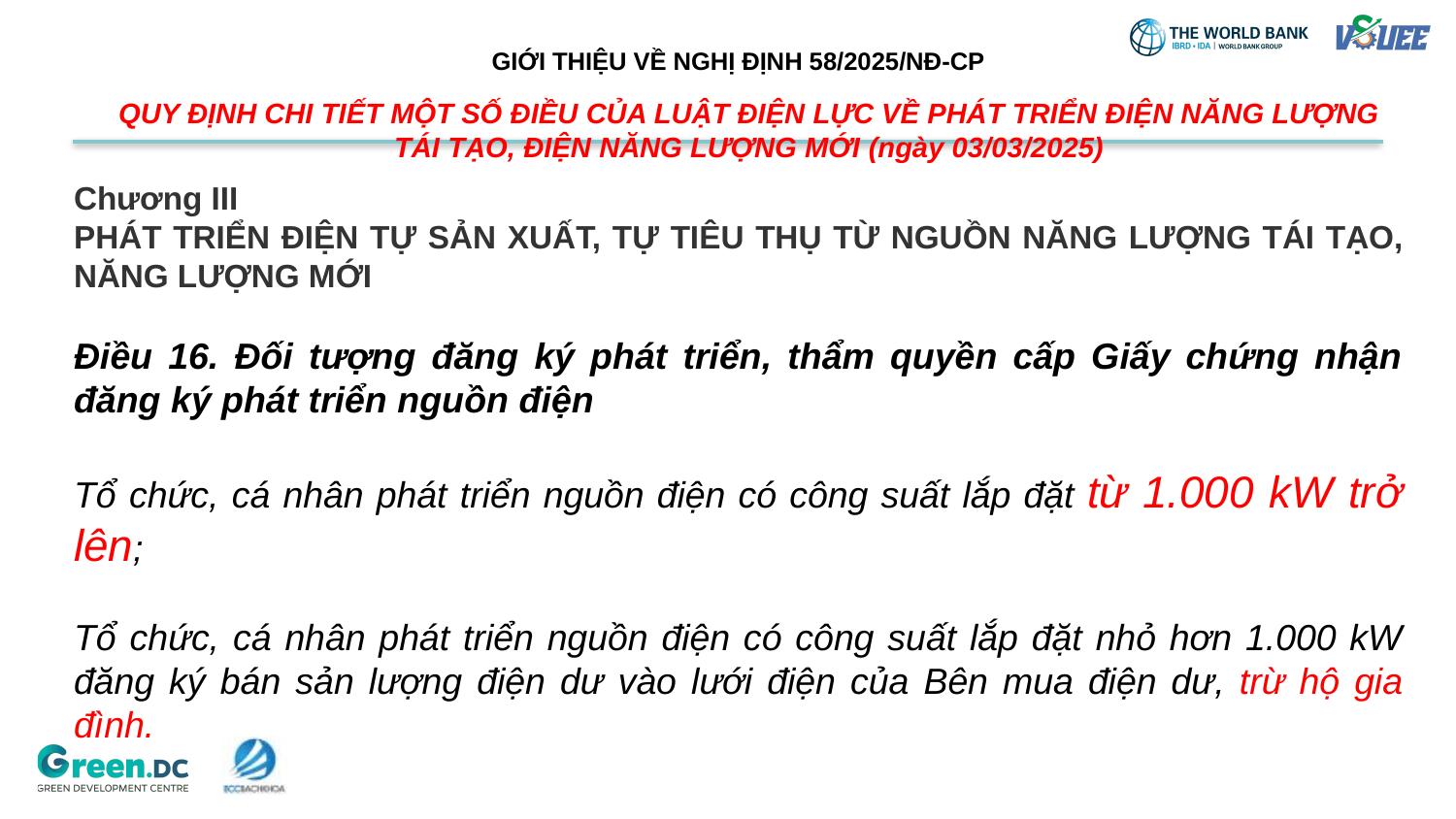

# GIỚI THIỆU VỀ NGHỊ ĐỊNH 58/2025/NĐ-CP
QUY ĐỊNH CHI TIẾT MỘT SỐ ĐIỀU CỦA LUẬT ĐIỆN LỰC VỀ PHÁT TRIỂN ĐIỆN NĂNG LƯỢNG TÁI TẠO, ĐIỆN NĂNG LƯỢNG MỚI (ngày 03/03/2025)
Chương III
PHÁT TRIỂN ĐIỆN TỰ SẢN XUẤT, TỰ TIÊU THỤ TỪ NGUỒN NĂNG LƯỢNG TÁI TẠO, NĂNG LƯỢNG MỚI

Điều 16. Đối tượng đăng ký phát triển, thẩm quyền cấp Giấy chứng nhận đăng ký phát triển nguồn điện

Tổ chức, cá nhân phát triển nguồn điện có công suất lắp đặt từ 1.000 kW trở lên;

Tổ chức, cá nhân phát triển nguồn điện có công suất lắp đặt nhỏ hơn 1.000 kW đăng ký bán sản lượng điện dư vào lưới điện của Bên mua điện dư, trừ hộ gia đình.